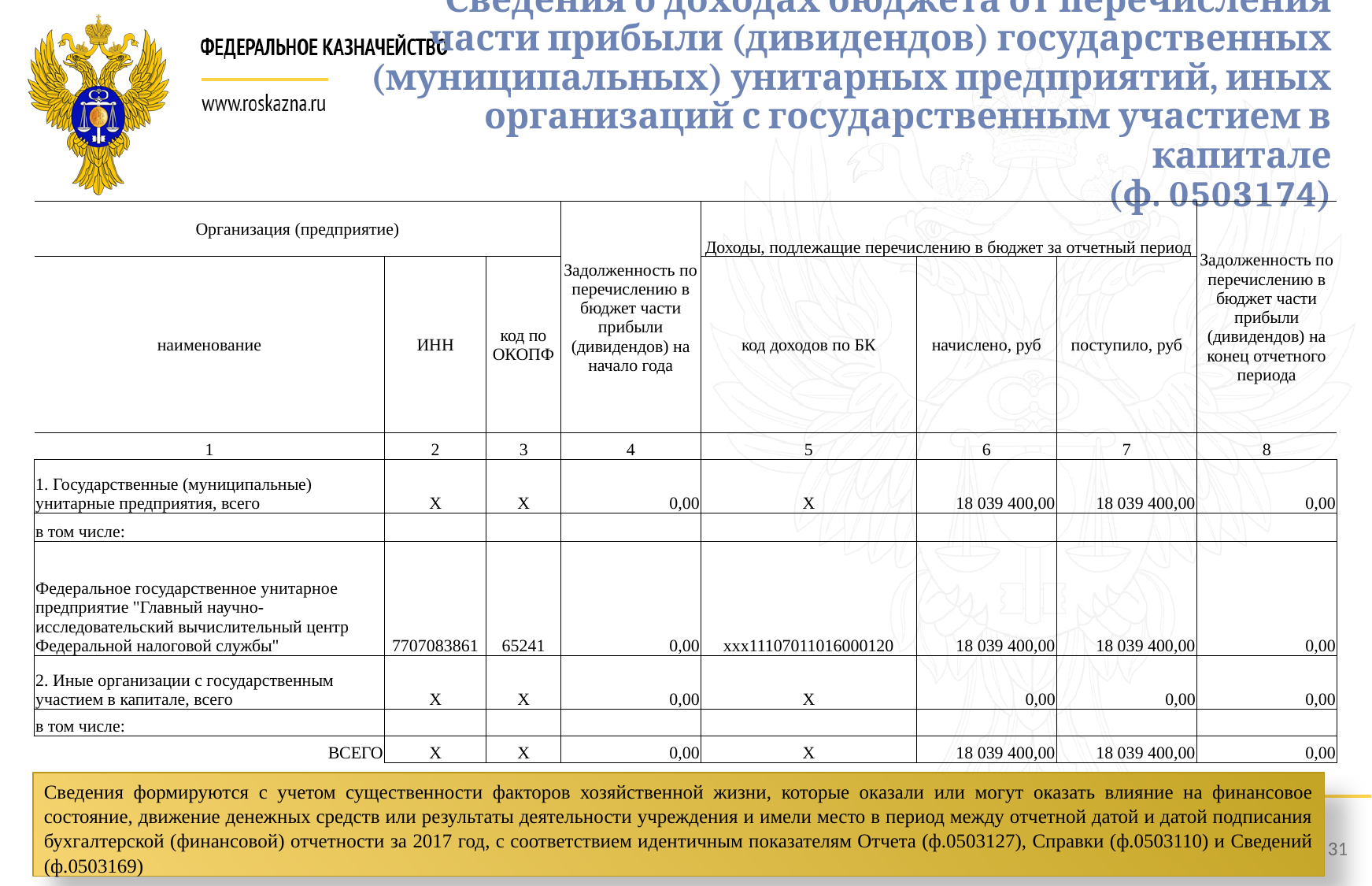

# Сведения о доходах бюджета от перечисления части прибыли (дивидендов) государственных (муниципальных) унитарных предприятий, иных организаций с государственным участием в капитале (ф. 0503174)
| Организация (предприятие) |  |  | Задолженность по перечислению в бюджет части прибыли (дивидендов) на начало года | Доходы, подлежащие перечислению в бюджет за отчетный период |  |  | Задолженность по перечислению в бюджет части прибыли (дивидендов) на конец отчетного периода |
| --- | --- | --- | --- | --- | --- | --- | --- |
| наименование | ИНН | код по ОКОПФ |  | код доходов по БК | начислено, руб | поступило, руб |  |
| 1 | 2 | 3 | 4 | 5 | 6 | 7 | 8 |
| 1. Государственные (муниципальные) унитарные предприятия, всего | X | X | 0,00 | X | 18 039 400,00 | 18 039 400,00 | 0,00 |
| в том числе: |  |  |  |  |  |  |  |
| Федеральное государственное унитарное предприятие "Главный научно-исследовательский вычислительный центр Федеральной налоговой службы" | 7707083861 | 65241 | 0,00 | xxx11107011016000120 | 18 039 400,00 | 18 039 400,00 | 0,00 |
| 2. Иные организации с государственным участием в капитале, всего | X | X | 0,00 | X | 0,00 | 0,00 | 0,00 |
| в том числе: |  |  |  |  |  |  |  |
| ВСЕГО | X | X | 0,00 | X | 18 039 400,00 | 18 039 400,00 | 0,00 |
Сведения формируются с учетом существенности факторов хозяйственной жизни, которые оказали или могут оказать влияние на финансовое состояние, движение денежных средств или результаты деятельности учреждения и имели место в период между отчетной датой и датой подписания бухгалтерской (финансовой) отчетности за 2017 год, с соответствием идентичным показателям Отчета (ф.0503127), Справки (ф.0503110) и Сведений (ф.0503169)
31